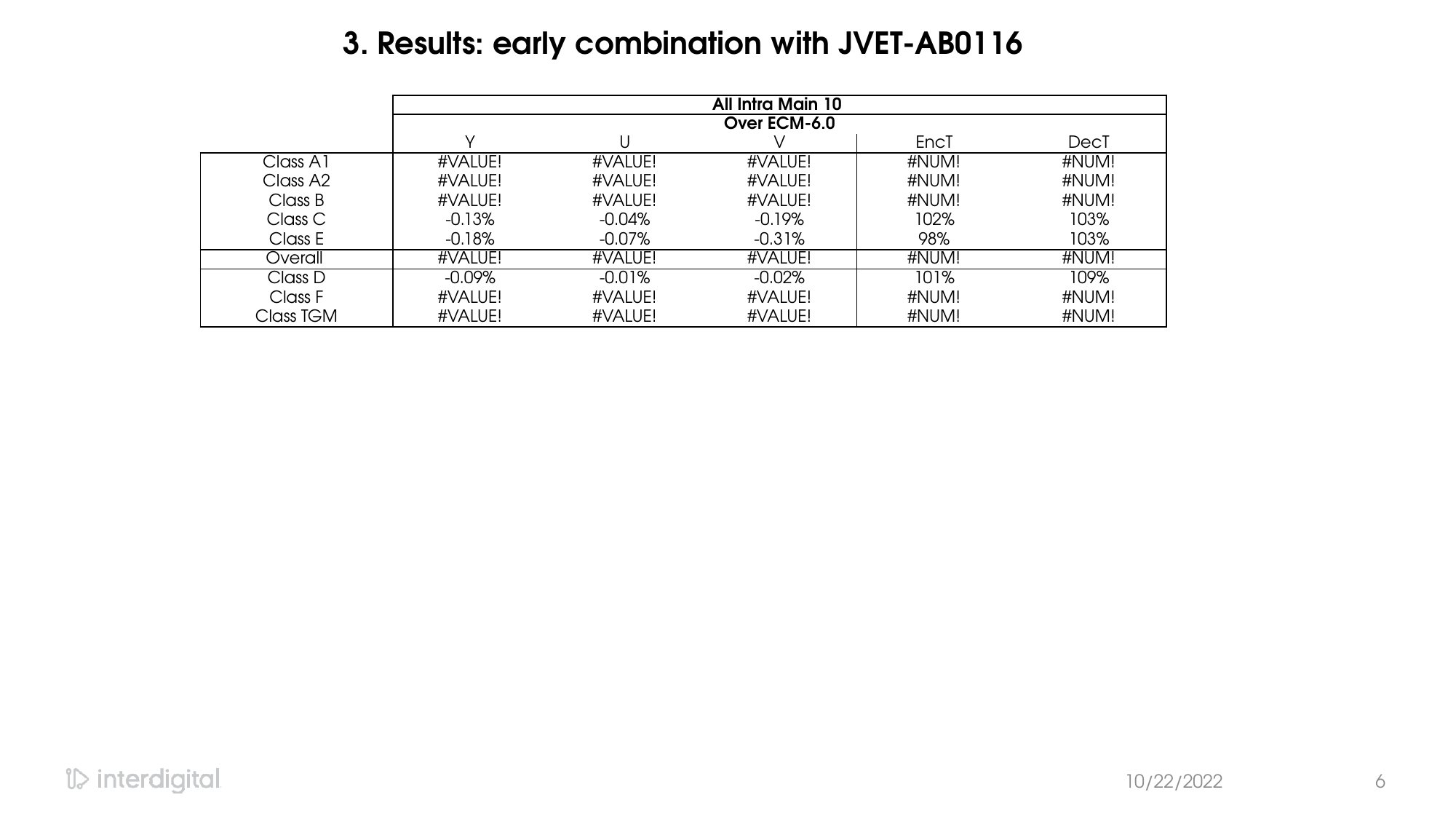

3. Results: early combination with JVET-AB0116
|  | All Intra Main 10 |  |  |  |  |
| --- | --- | --- | --- | --- | --- |
|  | Over ECM-6.0 |  |  |  |  |
|  | Y | U | V | EncT | DecT |
| Class A1 | #VALUE! | #VALUE! | #VALUE! | #NUM! | #NUM! |
| Class A2 | #VALUE! | #VALUE! | #VALUE! | #NUM! | #NUM! |
| Class B | #VALUE! | #VALUE! | #VALUE! | #NUM! | #NUM! |
| Class C | -0.13% | -0.04% | -0.19% | 102% | 103% |
| Class E | -0.18% | -0.07% | -0.31% | 98% | 103% |
| Overall | #VALUE! | #VALUE! | #VALUE! | #NUM! | #NUM! |
| Class D | -0.09% | -0.01% | -0.02% | 101% | 109% |
| Class F | #VALUE! | #VALUE! | #VALUE! | #NUM! | #NUM! |
| Class TGM | #VALUE! | #VALUE! | #VALUE! | #NUM! | #NUM! |
10/22/2022
6